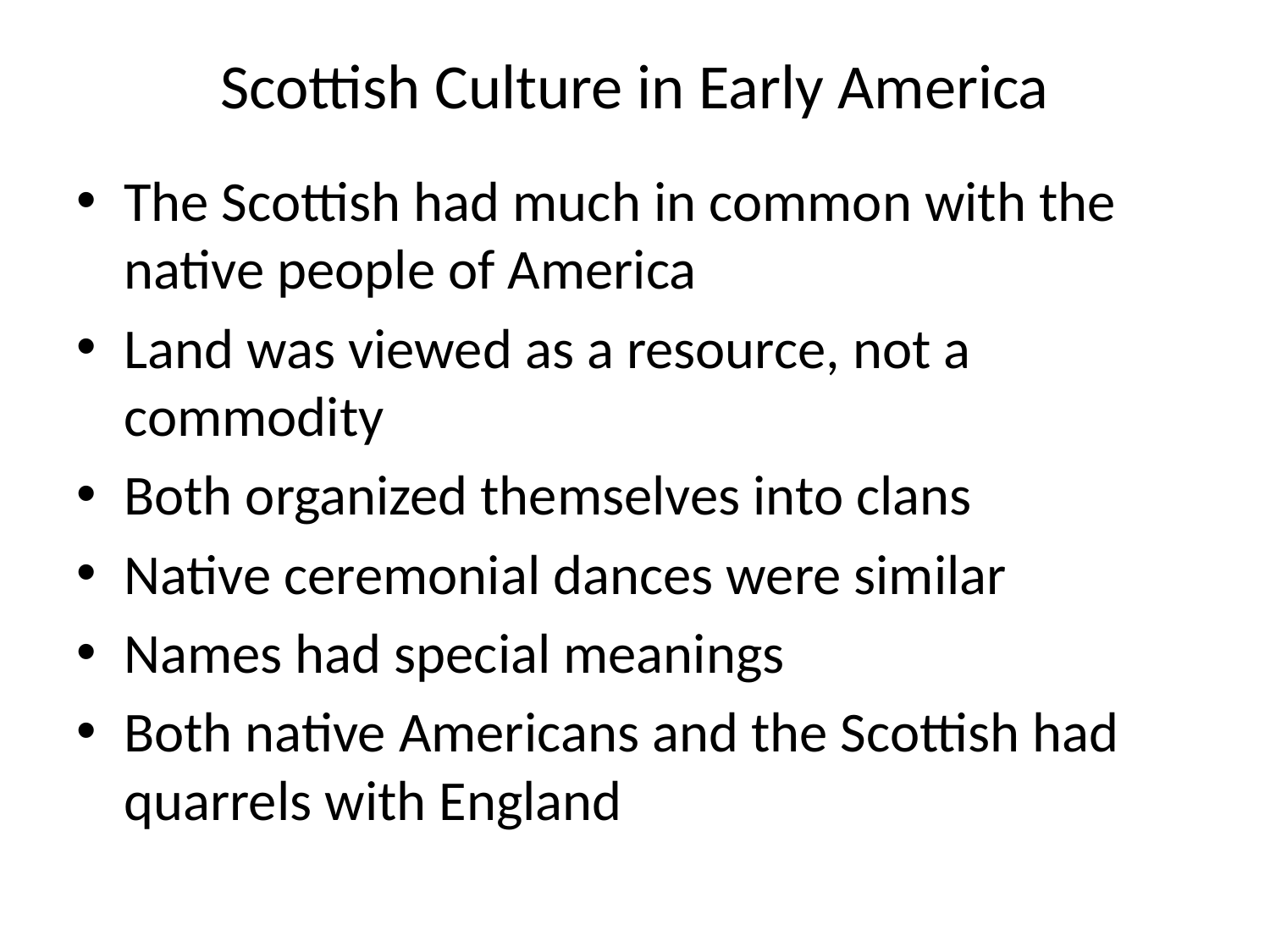

# Scottish Culture in Early America
The Scottish had much in common with the native people of America
Land was viewed as a resource, not a commodity
Both organized themselves into clans
Native ceremonial dances were similar
Names had special meanings
Both native Americans and the Scottish had quarrels with England